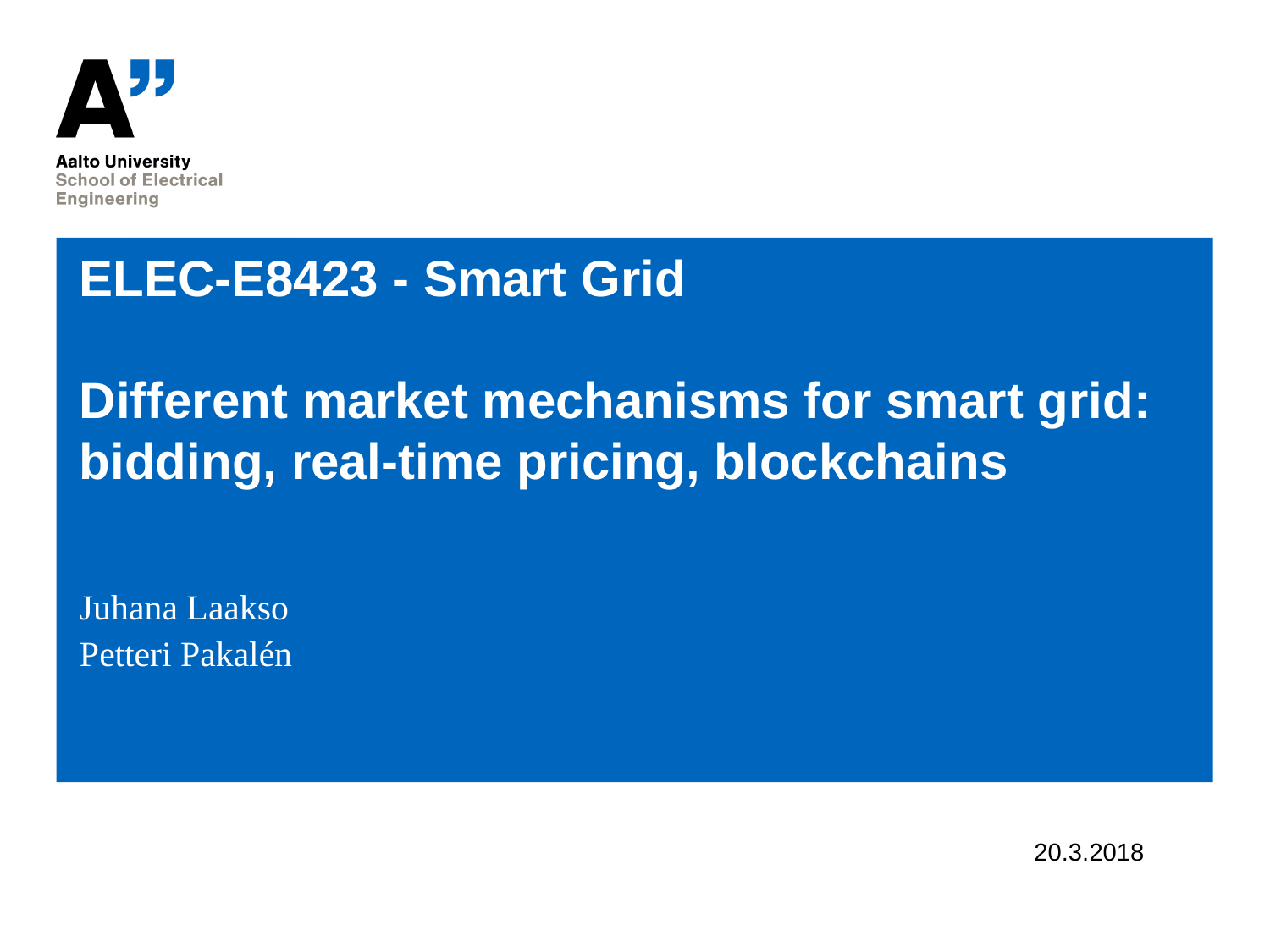

# ELEC-E8423 - Smart Grid Different market mechanisms for smart grid: bidding, real-time pricing, blockchains
Juhana Laakso
Petteri Pakalén

20.3.2018